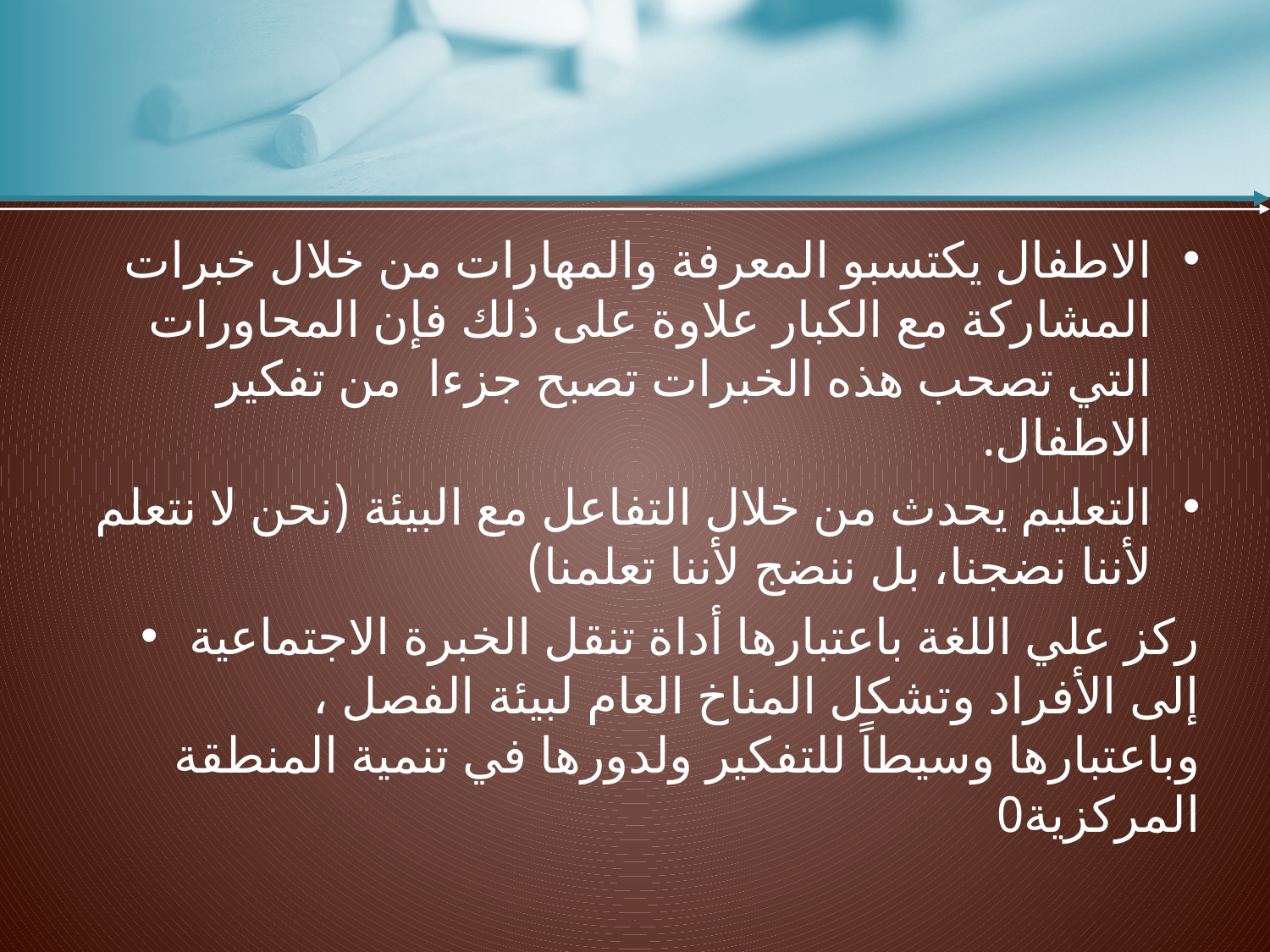

#
الاطفال يكتسبو المعرفة والمهارات من خلال خبرات المشاركة مع الكبار علاوة على ذلك فإن المحاورات التي تصحب هذه الخبرات تصبح جزءا  من تفكير الاطفال.
التعليم يحدث من خلال التفاعل مع البيئة (نحن لا نتعلم لأننا نضجنا، بل ننضج لأننا تعلمنا)
ركز علي اللغة باعتبارها أداة تنقل الخبرة الاجتماعية إلى الأفراد وتشكل المناخ العام لبيئة الفصل ، وباعتبارها وسيطاً للتفكير ولدورها في تنمية المنطقة المركزية0